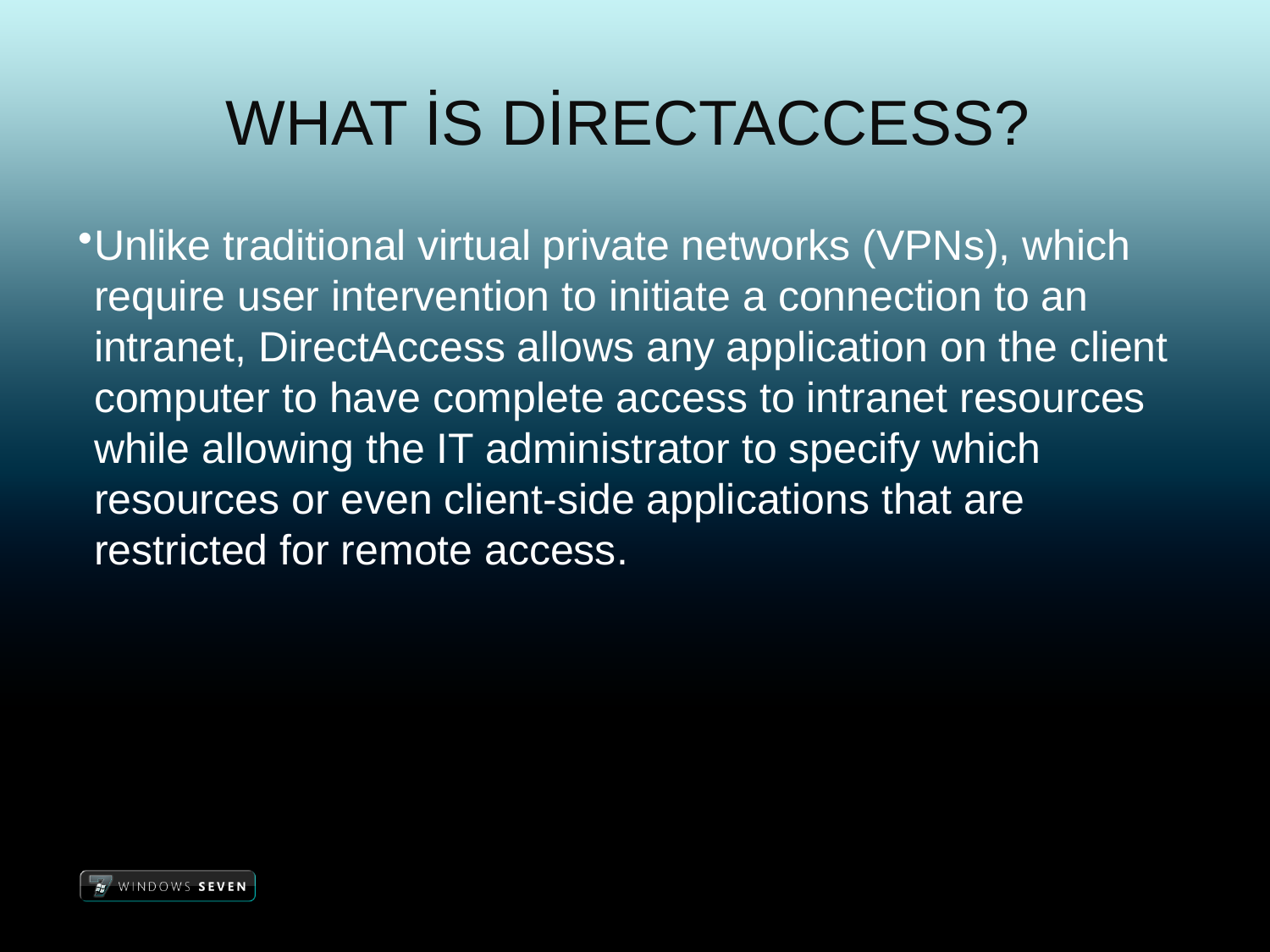

# What is directaccess?
Unlike traditional virtual private networks (VPNs), which require user intervention to initiate a connection to an intranet, DirectAccess allows any application on the client computer to have complete access to intranet resources while allowing the IT administrator to specify which resources or even client-side applications that are restricted for remote access.